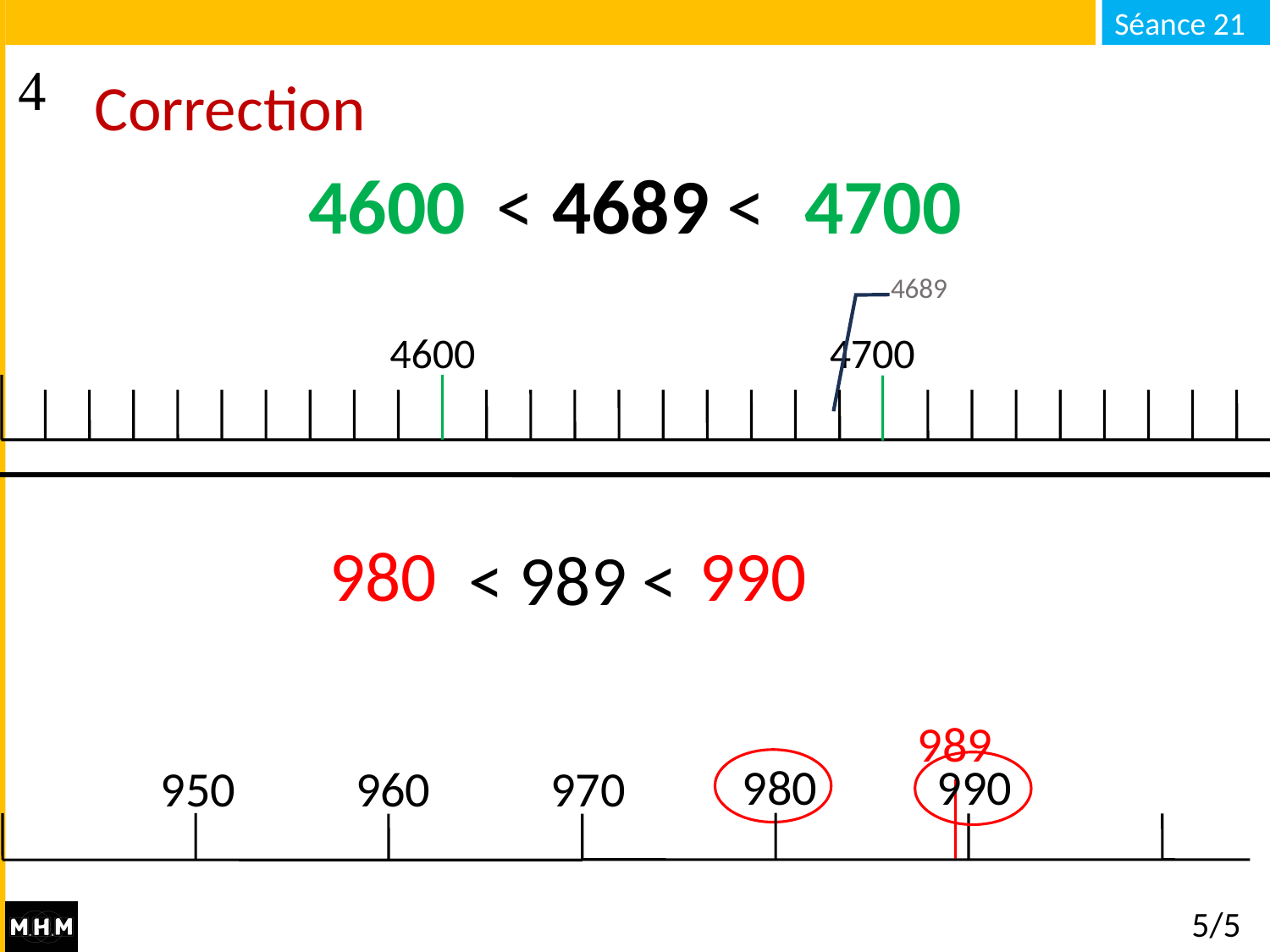

# Correction
4600
… < 4689 < …
4700
4689
4600
4700

980
990
… < 989 < …
989
980
990
950
960
970

5/5